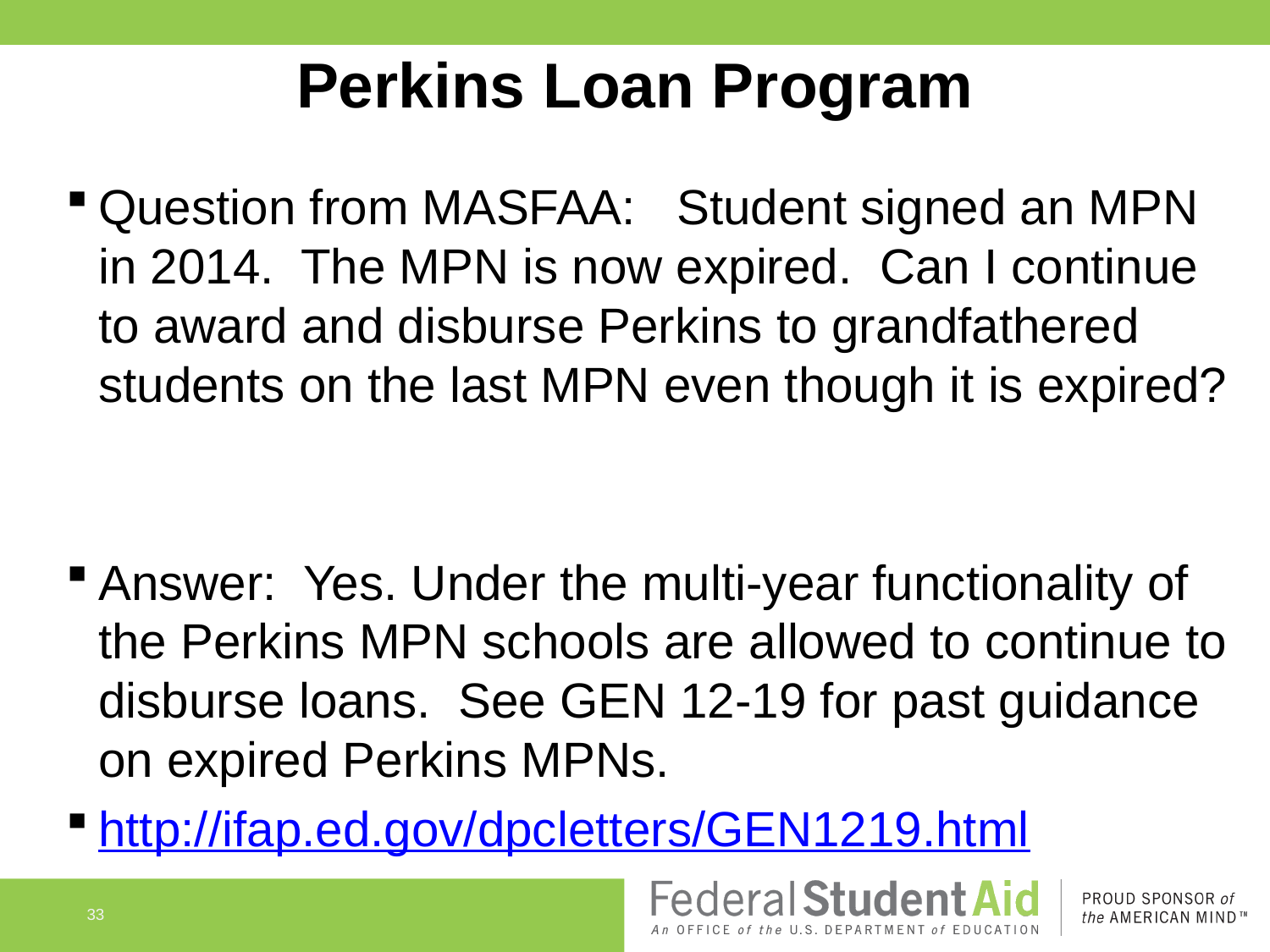

Perkins Loan Program
Question from MASFAA:   Student signed an MPN in 2014.  The MPN is now expired.  Can I continue to award and disburse Perkins to grandfathered students on the last MPN even though it is expired?

Answer:  Yes. Under the multi-year functionality of the Perkins MPN schools are allowed to continue to disburse loans.  See GEN 12-19 for past guidance on expired Perkins MPNs.
http://ifap.ed.gov/dpcletters/GEN1219.html

33